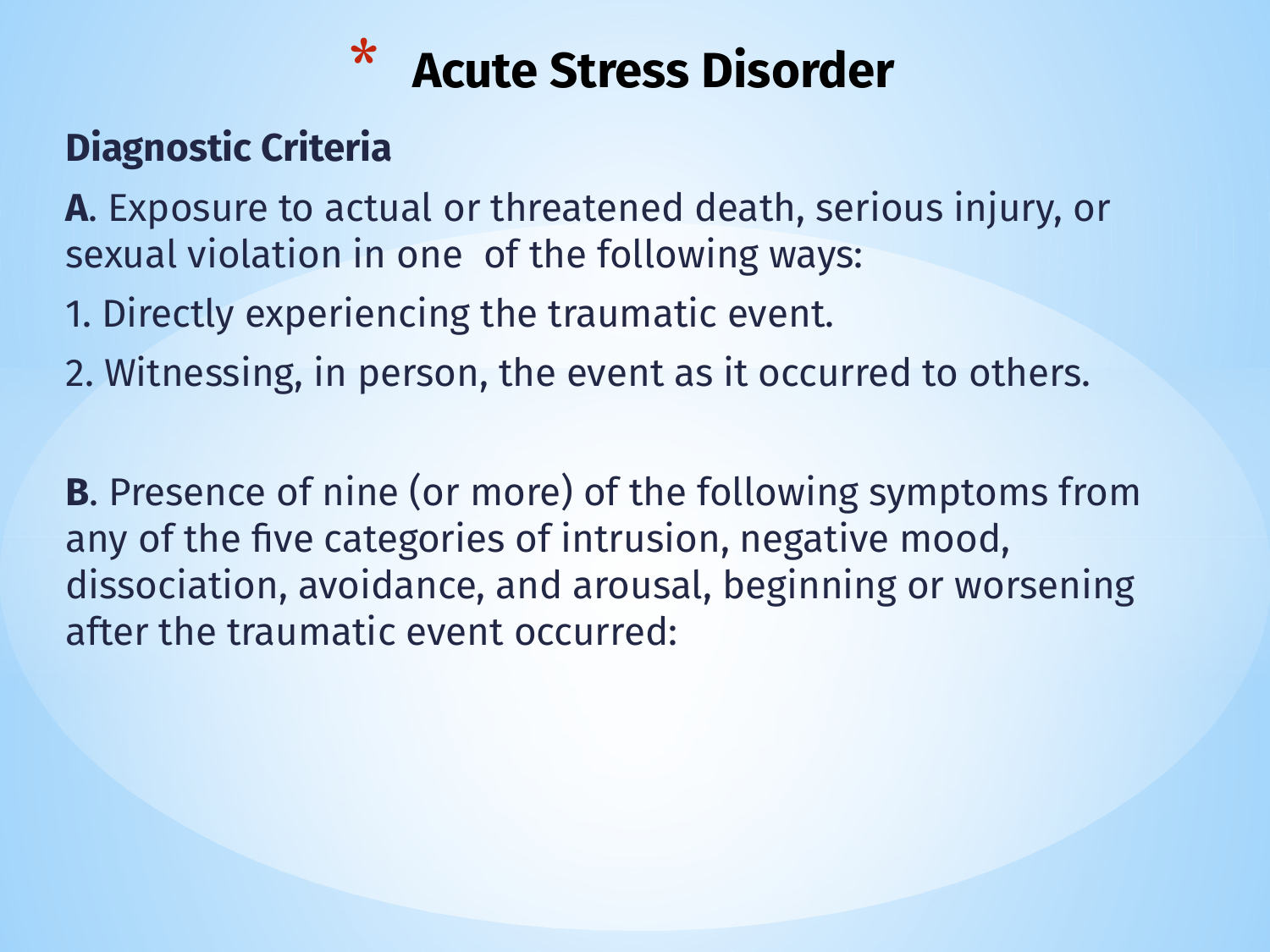

# Acute Stress Disorder
Diagnostic Criteria
A. Exposure to actual or threatened death, serious injury, or sexual violation in one  of the following ways:
1. Directly experiencing the traumatic event.
2. Witnessing, in person, the event as it occurred to others.

B. Presence of nine (or more) of the following symptoms from any of the five categories of intrusion, negative mood, dissociation, avoidance, and arousal, beginning or worsening after the traumatic event occurred: